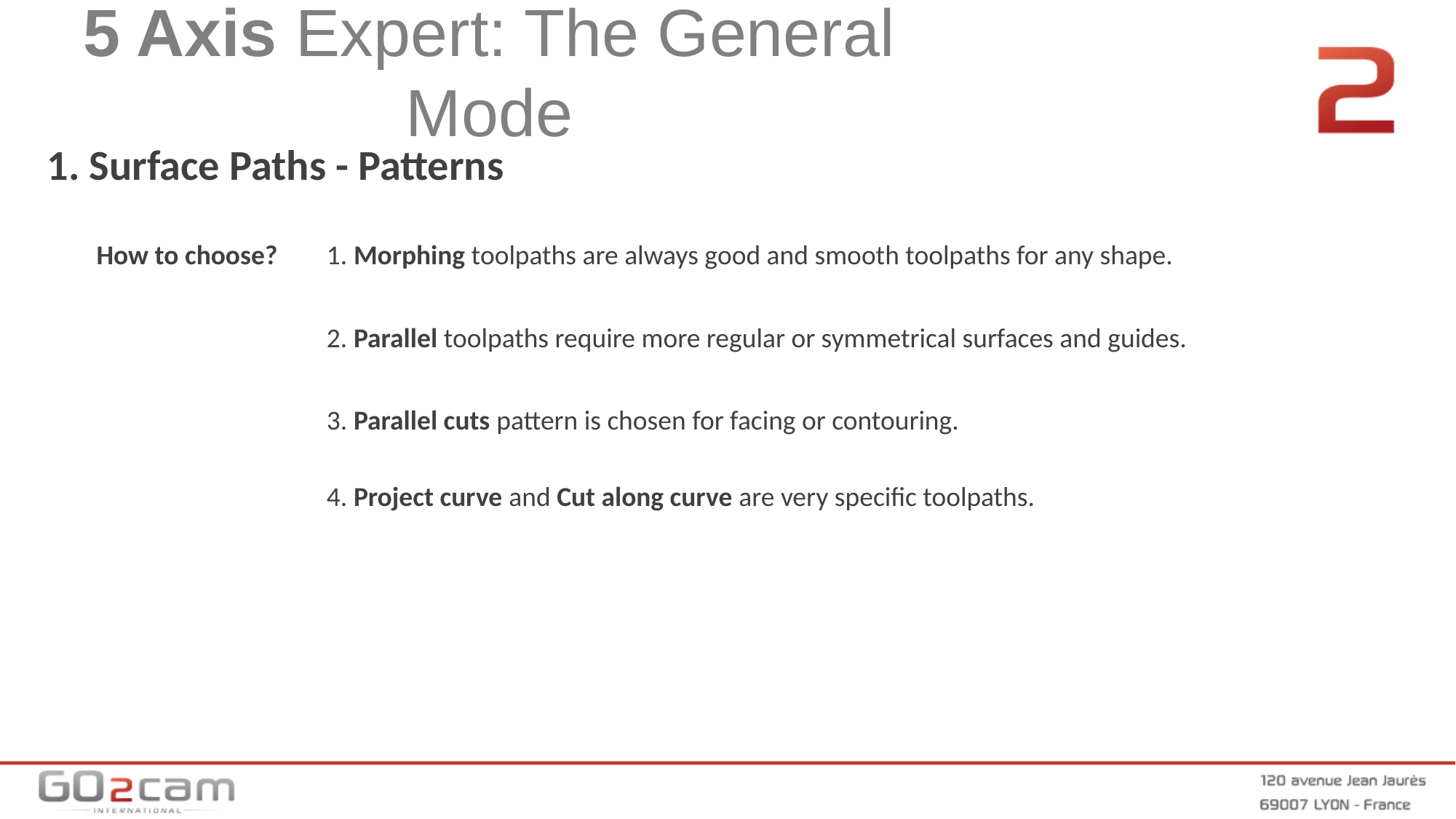

5 Axis Expert: The General Mode
1. Surface Paths - Patterns
How to choose?
1. Morphing toolpaths are always good and smooth toolpaths for any shape.
2. Parallel toolpaths require more regular or symmetrical surfaces and guides.
3. Parallel cuts pattern is chosen for facing or contouring.
4. Project curve and Cut along curve are very specific toolpaths.